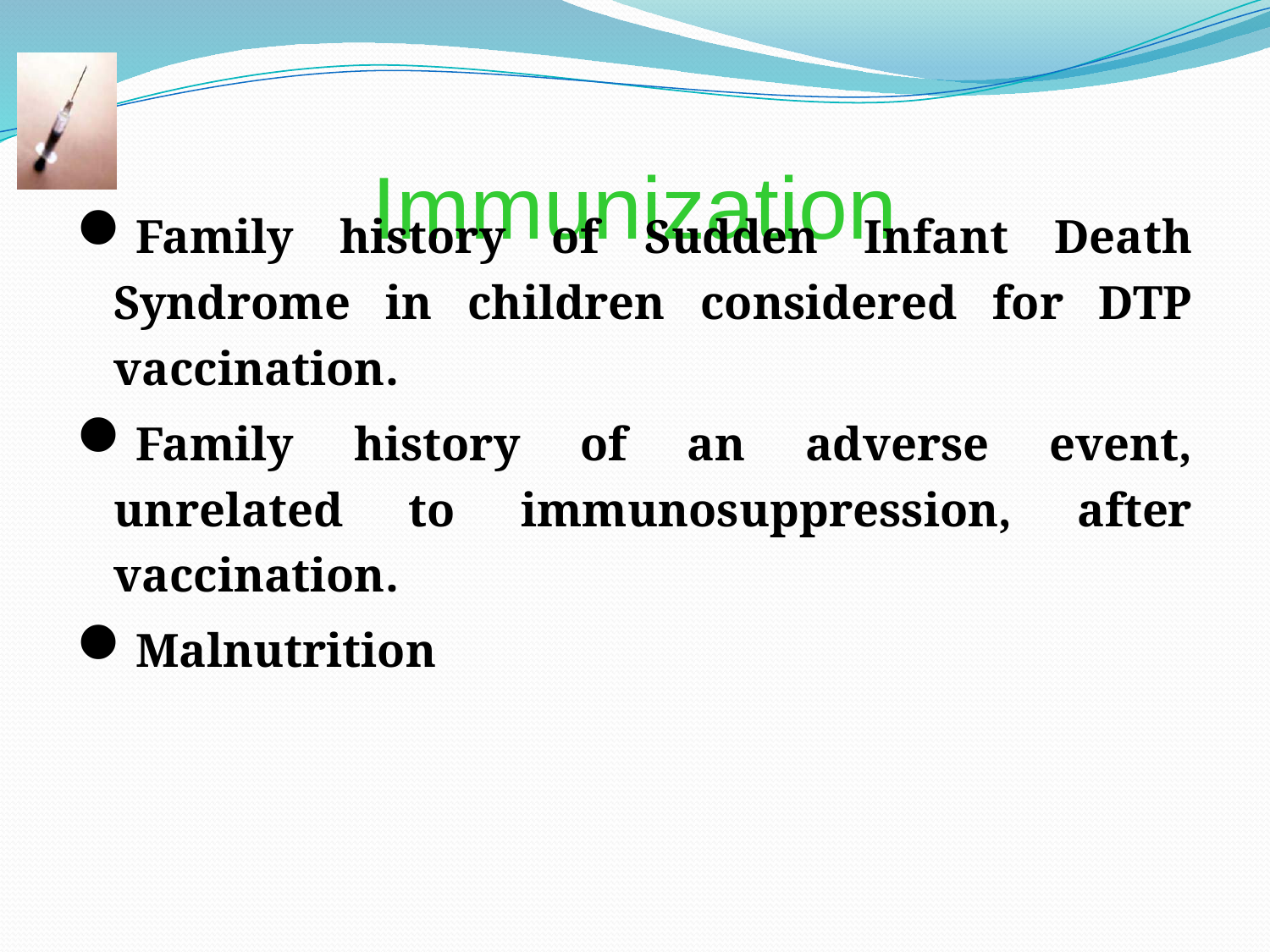

# Immunization
Family history of Sudden Infant Death Syndrome in children considered for DTP vaccination.
Family history of an adverse event, unrelated to immunosuppression, after vaccination.
Malnutrition